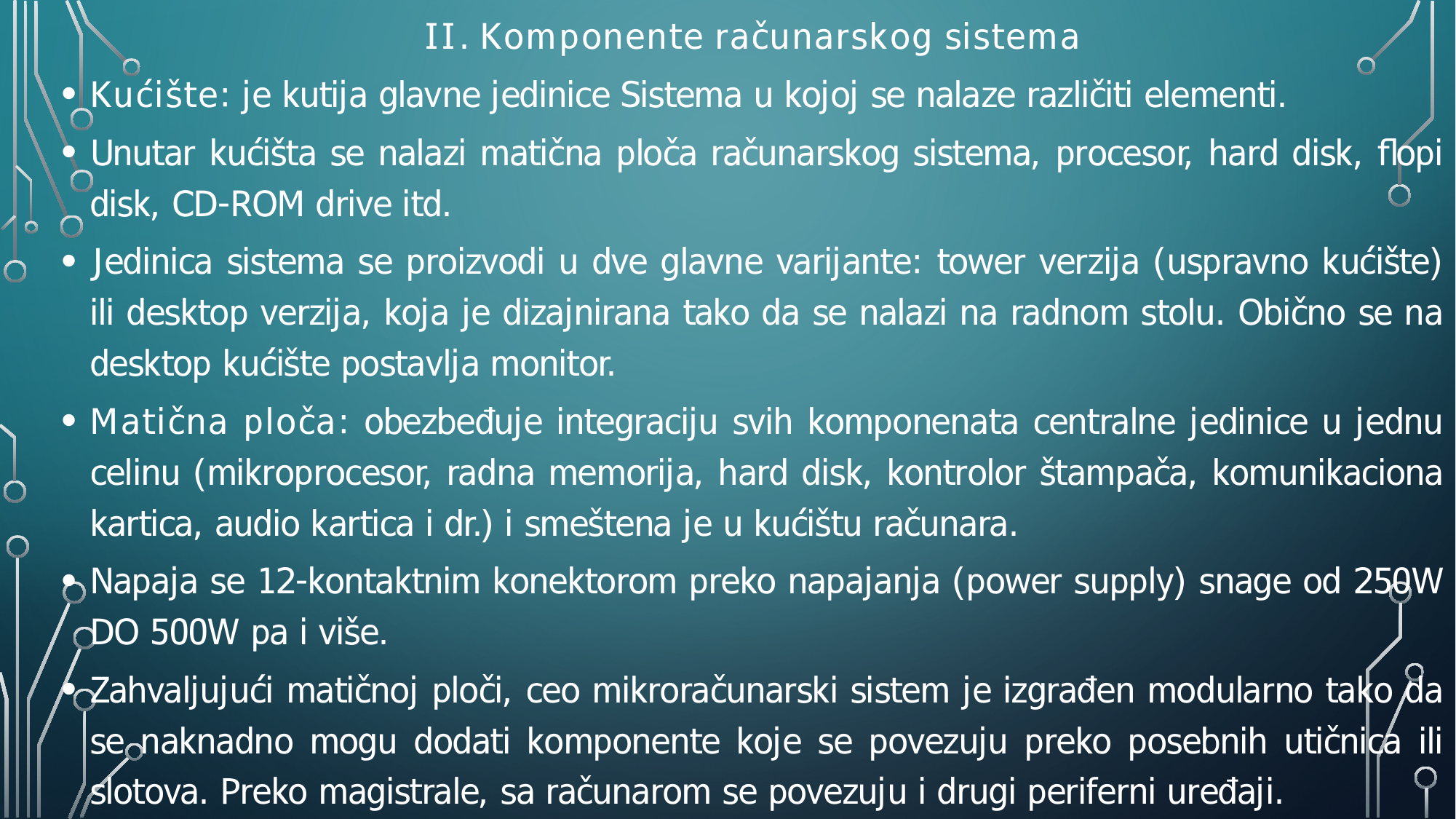

II. Komponente računarskog sistema
Kućište: je kutija glavne jedinice Sistema u kojoj se nalaze različiti elementi.
Unutar kućišta se nalazi matična ploča računarskog sistema, procesor, hard disk, flopi disk, CD-ROM drive itd.
Jedinica sistema se proizvodi u dve glavne varijante: tower verzija (uspravno kućište) ili desktop verzija, koja je dizajnirana tako da se nalazi na radnom stolu. Obično se na desktop kućište postavlja monitor.
Matična ploča: obezbeđuje integraciju svih komponenata centralne jedinice u jednu celinu (mikroprocesor, radna memorija, hard disk, kontrolor štampača, komunikaciona kartica, audio kartica i dr.) i smeštena je u kućištu računara.
Napaja se 12-kontaktnim konektorom preko napajanja (power supply) snage od 250W DO 500W pa i više.
Zahvaljujući matičnoj ploči, ceo mikroračunarski sistem je izgrađen modularno tako da se naknadno mogu dodati komponente koje se povezuju preko posebnih utičnica ili slotova. Preko magistrale, sa računarom se povezuju i drugi periferni uređaji.